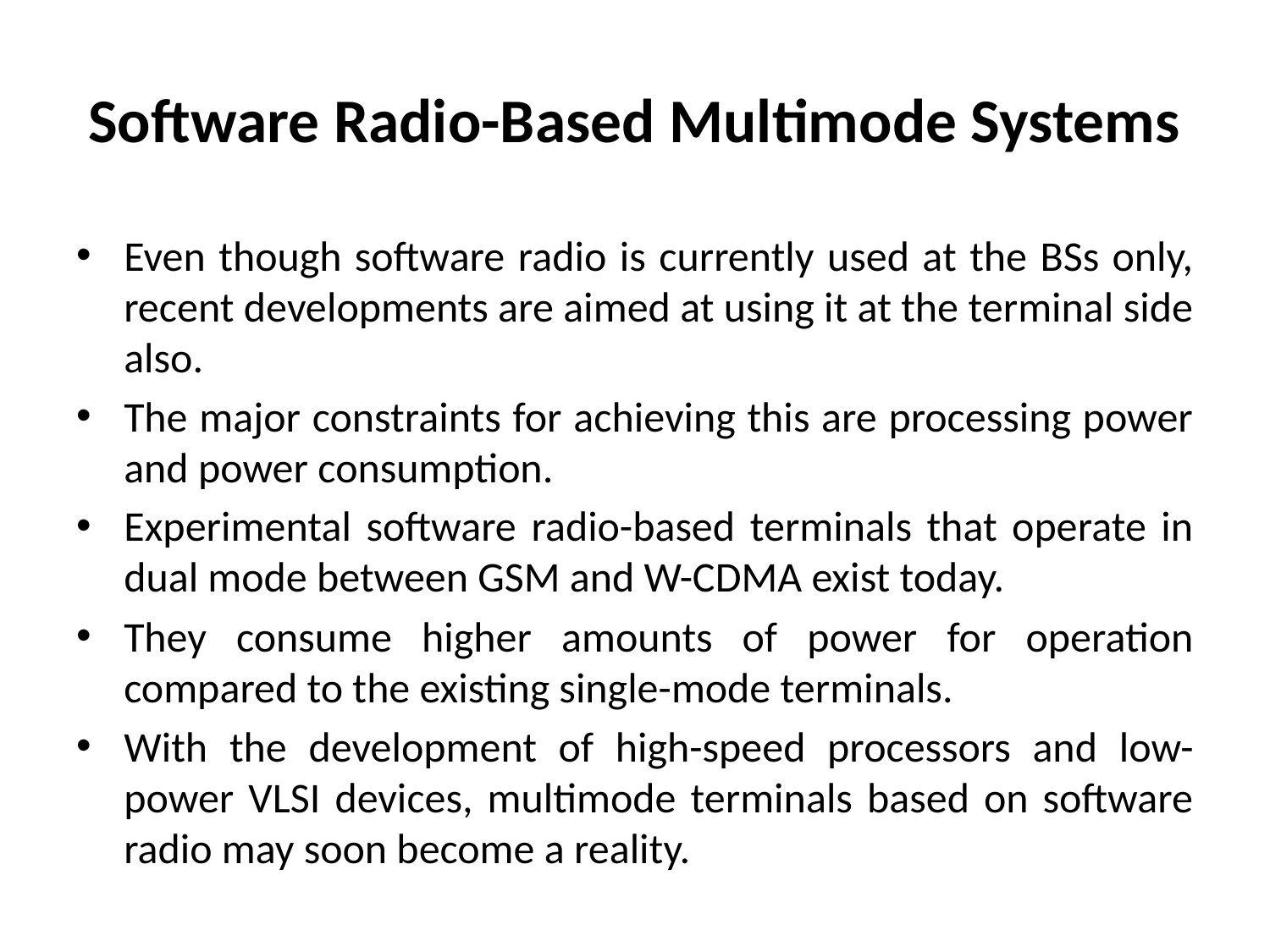

# Software Radio-Based Multimode Systems
Even though software radio is currently used at the BSs only, recent developments are aimed at using it at the terminal side also.
The major constraints for achieving this are processing power and power consumption.
Experimental software radio-based terminals that operate in dual mode between GSM and W-CDMA exist today.
They consume higher amounts of power for operation compared to the existing single-mode terminals.
With the development of high-speed processors and low-power VLSI devices, multimode terminals based on software radio may soon become a reality.